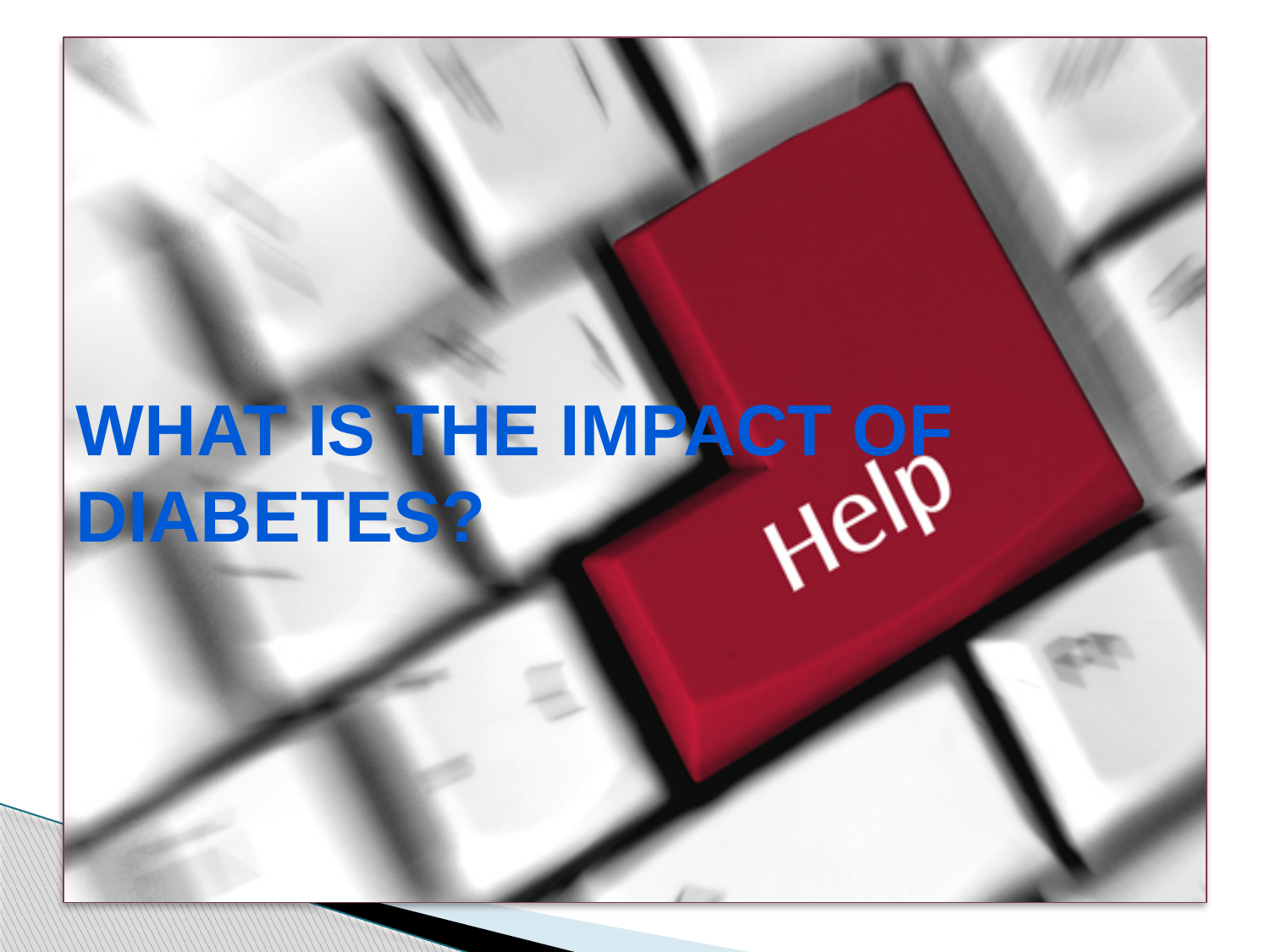

# What is the impact of diabetes?